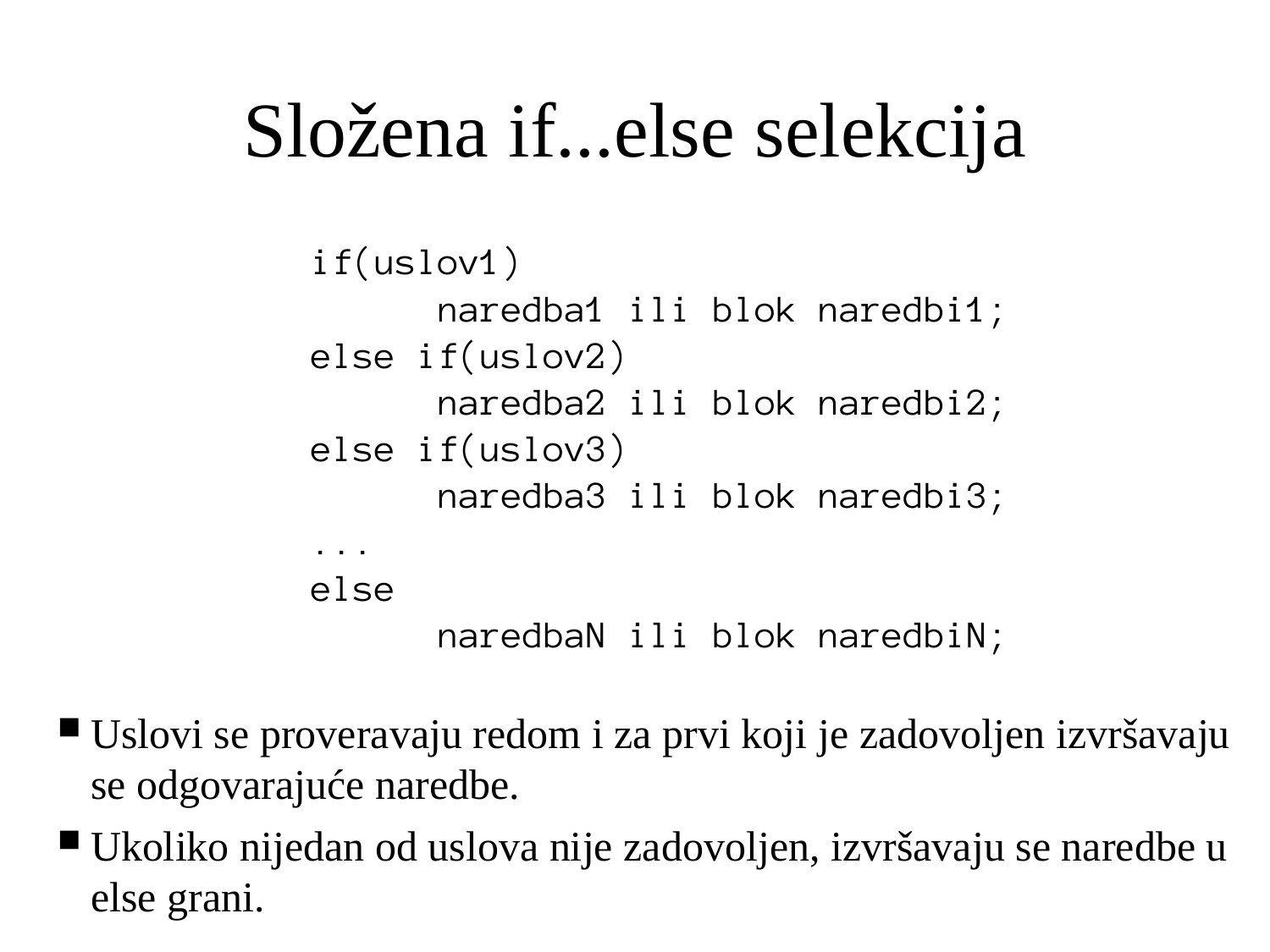

# Složena if...else selekcija
		if(uslov1)
			naredba1 ili blok naredbi1;
		else if(uslov2)
			naredba2 ili blok naredbi2;
		else if(uslov3)
			naredba3 ili blok naredbi3;
		...
		else
			naredbaN ili blok naredbiN;

Uslovi se proveravaju redom i za prvi koji je zadovoljen izvršavaju se odgovarajuće naredbe.
Ukoliko nijedan od uslova nije zadovoljen, izvršavaju se naredbe u else grani.